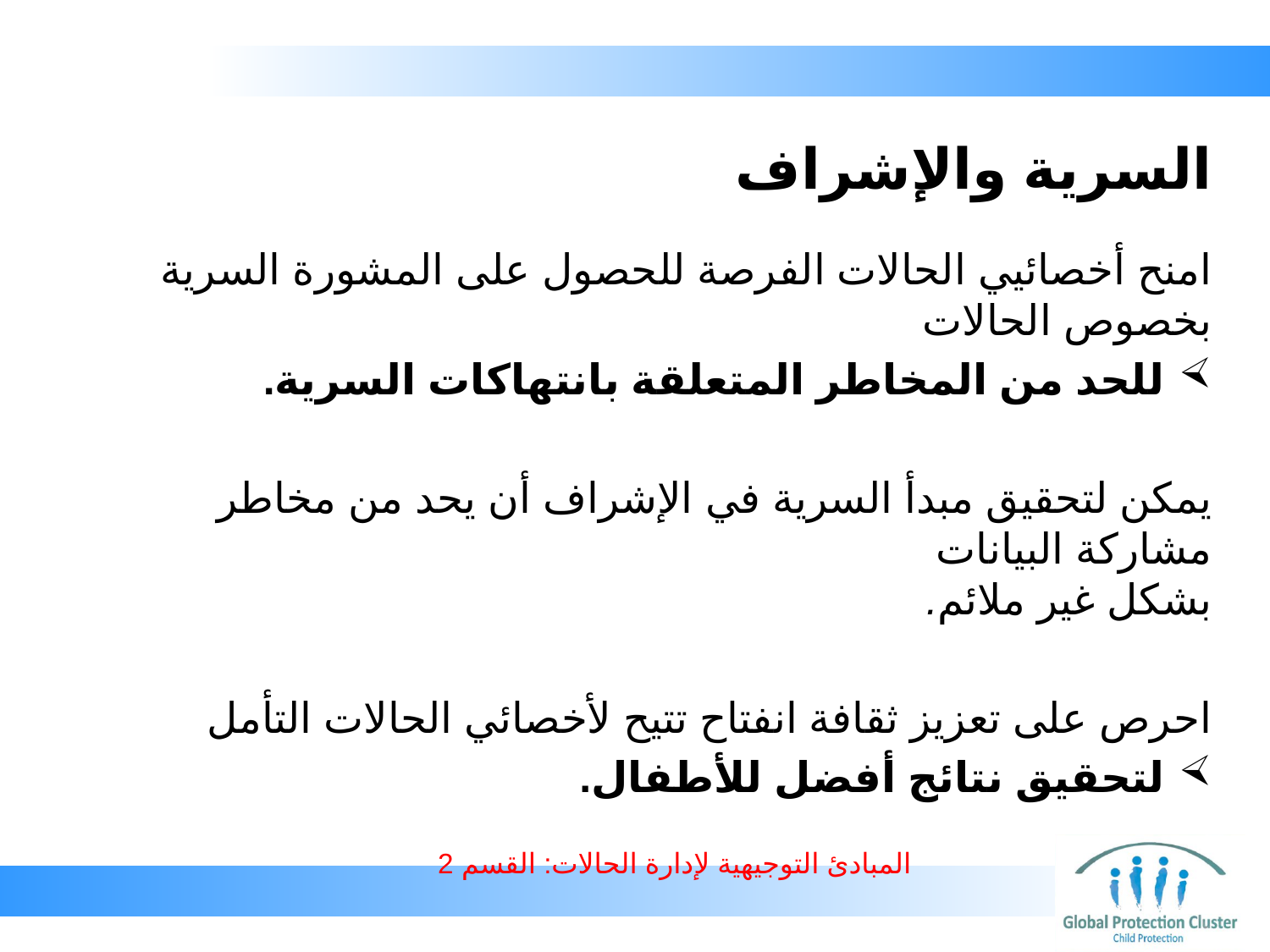

# السرية والإشراف
امنح أخصائيي الحالات الفرصة للحصول على المشورة السرية بخصوص الحالات
للحد من المخاطر المتعلقة بانتهاكات السرية.

يمكن لتحقيق مبدأ السرية في الإشراف أن يحد من مخاطر مشاركة البيانات
بشكل غير ملائم.

احرص على تعزيز ثقافة انفتاح تتيح لأخصائي الحالات التأمل
لتحقيق نتائج أفضل للأطفال.

المبادئ التوجيهية لإدارة الحالات: القسم 2